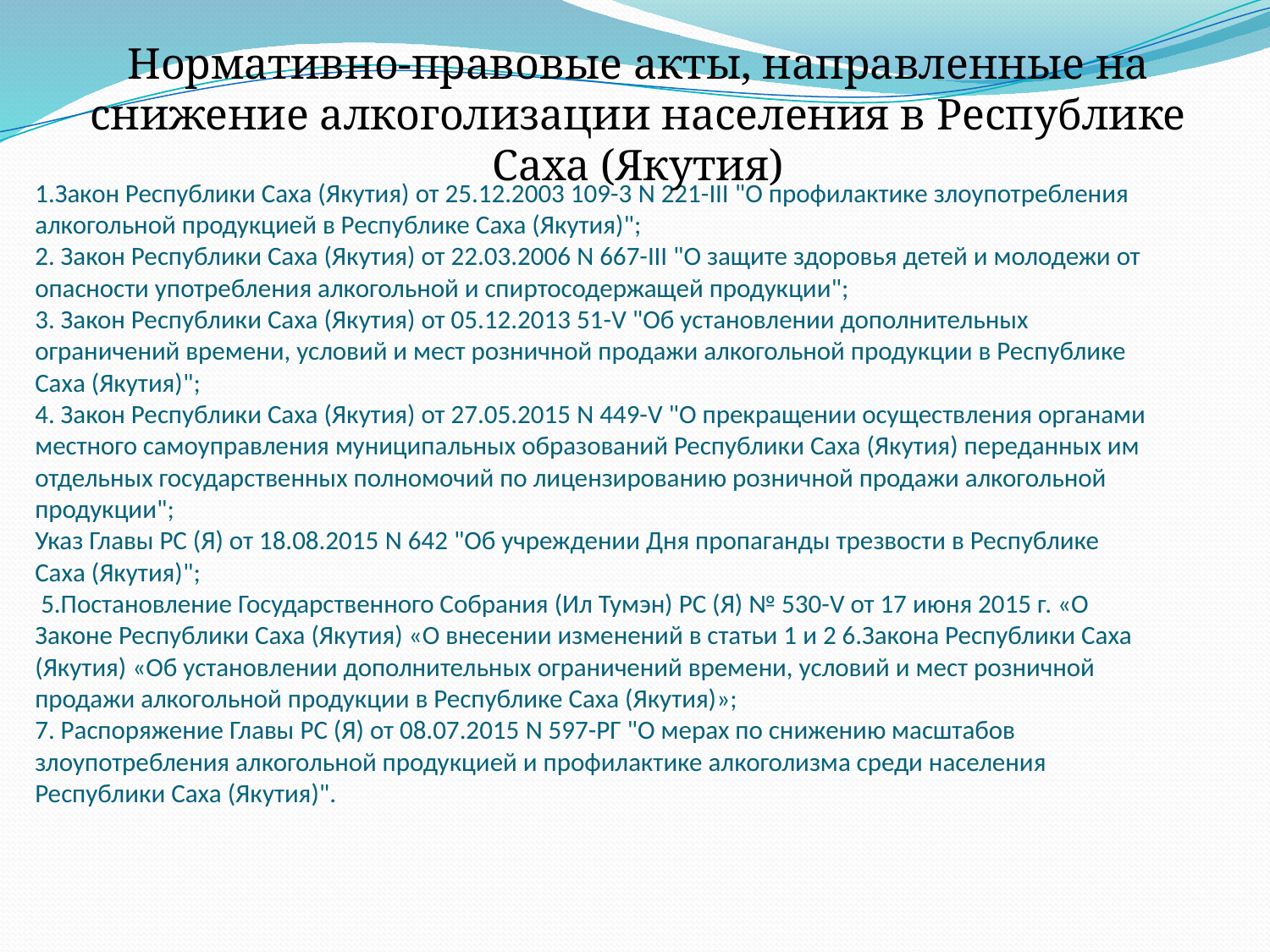

Нормативно-правовые акты, направленные на снижение алкоголизации населения в Республике Саха (Якутия)
# 1.Закон Республики Саха (Якутия) от 25.12.2003 109-3 N 221-III "О профилактике злоупотребления алкогольной продукцией в Республике Саха (Якутия)"; 2. Закон Республики Саха (Якутия) от 22.03.2006 N 667-III "О защите здоровья детей и молодежи от опасности употребления алкогольной и спиртосодержащей продукции"; 3. Закон Республики Саха (Якутия) от 05.12.2013 51-V "Об установлении дополнительных ограничений времени, условий и мест розничной продажи алкогольной продукции в Республике Саха (Якутия)"; 4. Закон Республики Саха (Якутия) от 27.05.2015 N 449-V "О прекращении осуществления органами местного самоуправления муниципальных образований Республики Саха (Якутия) переданных им отдельных государственных полномочий по лицензированию розничной продажи алкогольной продукции"; Указ Главы PC (Я) от 18.08.2015 N 642 "Об учреждении Дня пропаганды трезвости в Республике Саха (Якутия)"; 5.Постановление Государственного Собрания (Ил Тумэн) PC (Я) № 530-V от 17 июня 2015 г. «О Законе Республики Саха (Якутия) «О внесении изменений в статьи 1 и 2 6.Закона Республики Саха (Якутия) «Об установлении дополнительных ограничений времени, условий и мест розничной продажи алкогольной продукции в Республике Саха (Якутия)»; 7. Распоряжение Главы PC (Я) от 08.07.2015 N 597-РГ "О мерах по снижению масштабов злоупотребления алкогольной продукцией и профилактике алкоголизма среди населения Республики Саха (Якутия)".